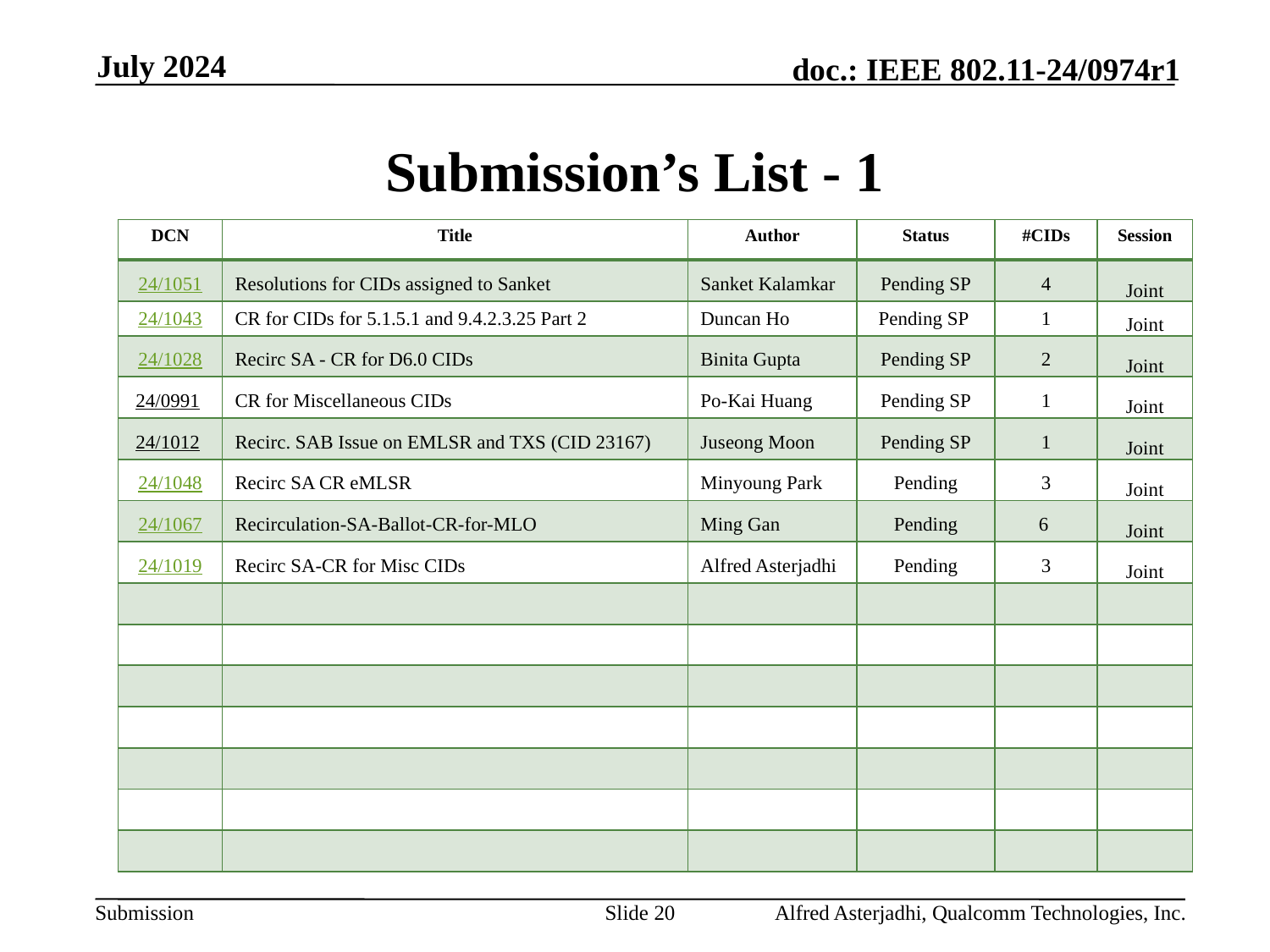

July 2024
# Submission’s List - 1
| DCN | Title | Author | Status | #CIDs | Session |
| --- | --- | --- | --- | --- | --- |
| 24/1051 | Resolutions for CIDs assigned to Sanket | Sanket Kalamkar | Pending SP | 4 | Joint |
| 24/1043 | CR for CIDs for 5.1.5.1 and 9.4.2.3.25 Part 2 | Duncan Ho | Pending SP | 1 | Joint |
| 24/1028 | Recirc SA - CR for D6.0 CIDs | Binita Gupta | Pending SP | 2 | Joint |
| 24/0991 | CR for Miscellaneous CIDs | Po-Kai Huang | Pending SP | 1 | Joint |
| 24/1012 | Recirc. SAB Issue on EMLSR and TXS (CID 23167) | Juseong Moon | Pending SP | 1 | Joint |
| 24/1048 | Recirc SA CR eMLSR | Minyoung Park | Pending | 3 | Joint |
| 24/1067 | Recirculation-SA-Ballot-CR-for-MLO | Ming Gan | Pending | 6 | Joint |
| 24/1019 | Recirc SA-CR for Misc CIDs | Alfred Asterjadhi | Pending | 3 | Joint |
|  |  |  |  |  |  |
|  |  |  |  |  |  |
|  |  |  |  |  |  |
|  |  |  |  |  |  |
|  |  |  |  |  |  |
|  |  |  |  |  |  |
|  |  |  |  |  |  |
Slide 20
Alfred Asterjadhi, Qualcomm Technologies, Inc.